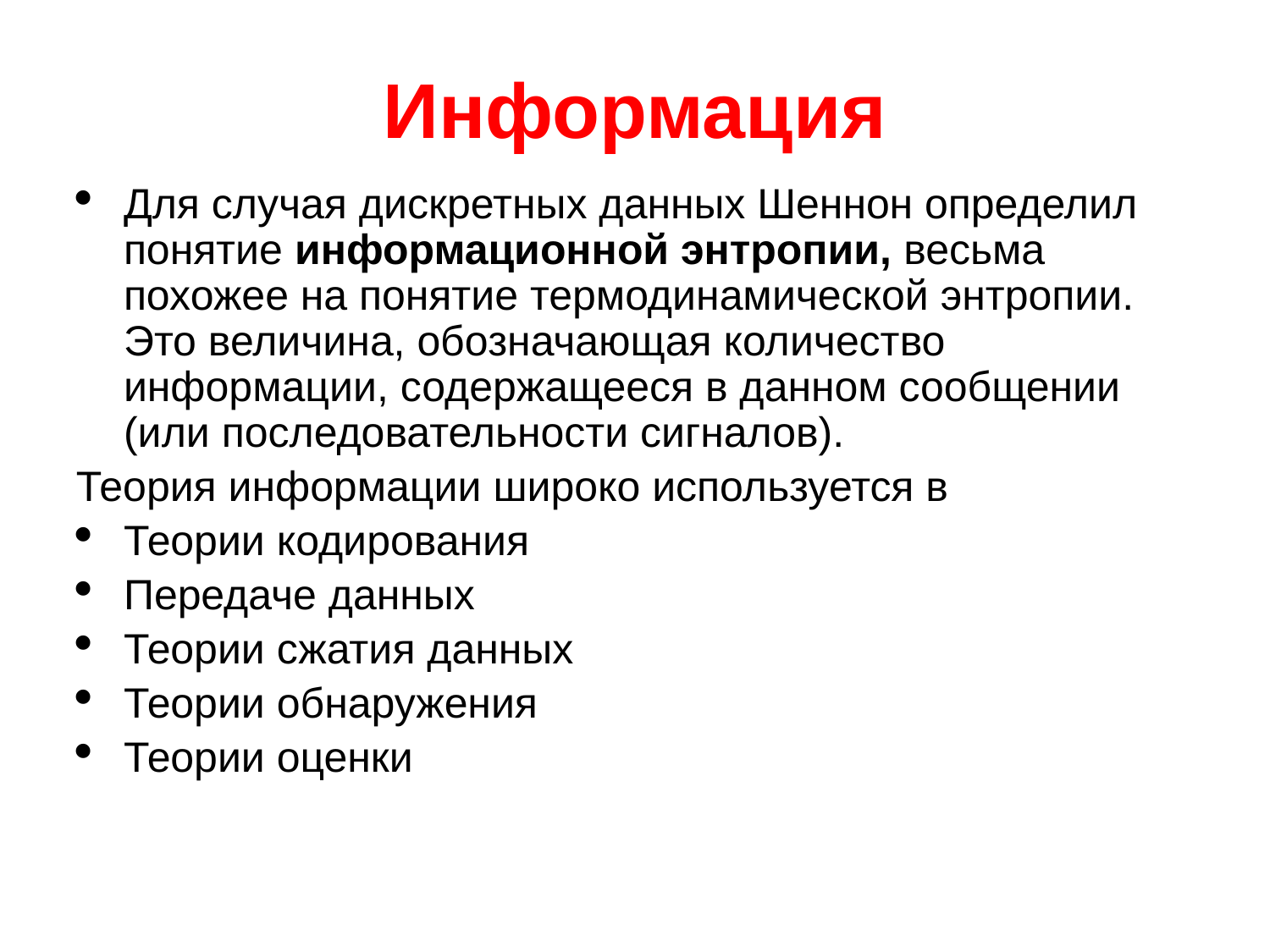

Информация
Для случая дискретных данных Шеннон определил понятие информационной энтропии, весьма похожее на понятие термодинамической энтропии. Это величина, обозначающая количество информации, содержащееся в данном сообщении (или последовательности сигналов).
Теория информации широко используется в
Теории кодирования
Передаче данных
Теории сжатия данных
Теории обнаружения
Теории оценки